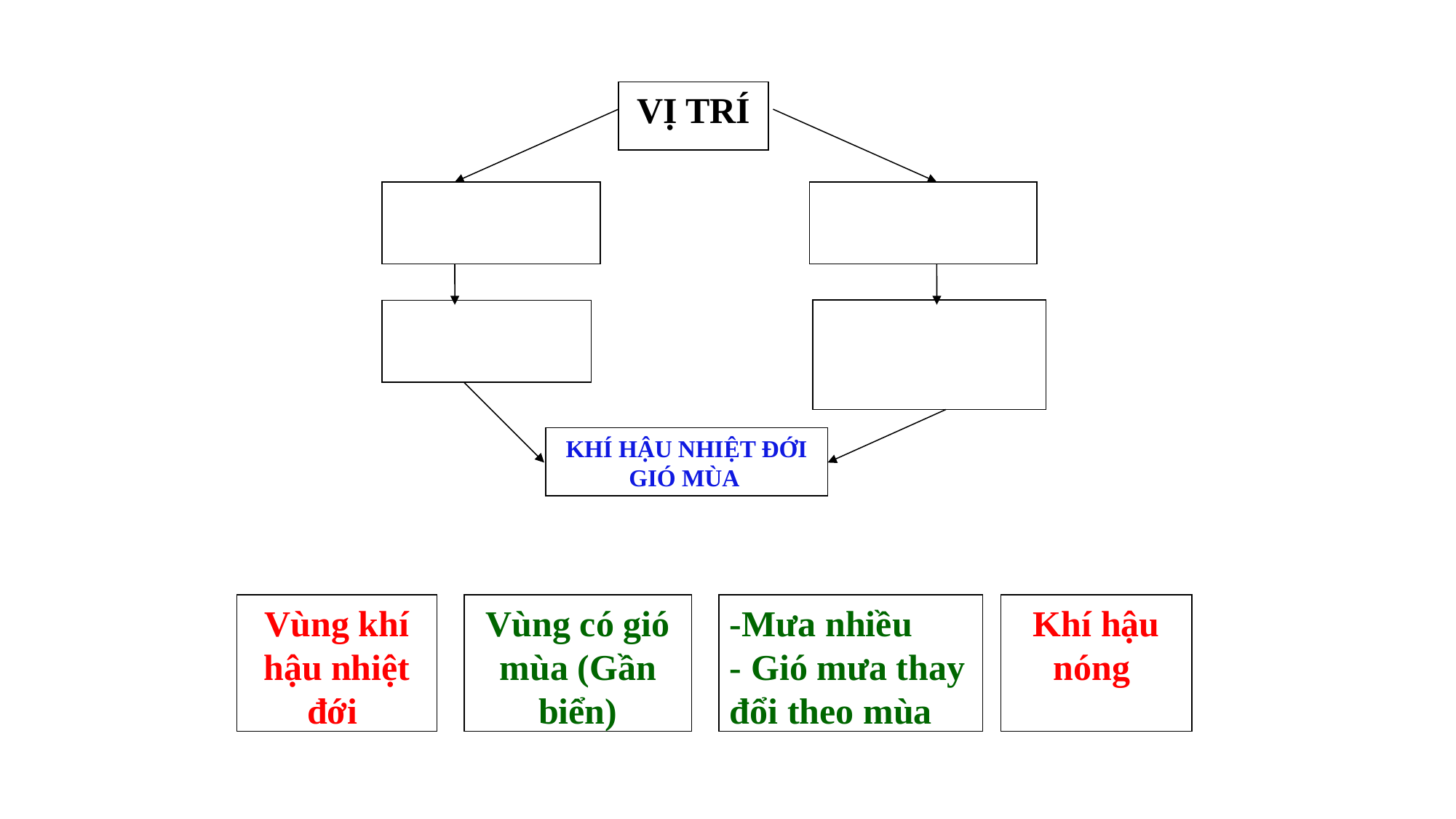

VỊ TRÍ

KHÍ HẬU NHIỆT ĐỚI GIÓ MÙA

Vùng khí hậu nhiệt đới

Vùng có gió mùa (Gần biển)

-Mưa nhiều
- Gió mưa thay đổi theo mùa

Khí hậu nóng